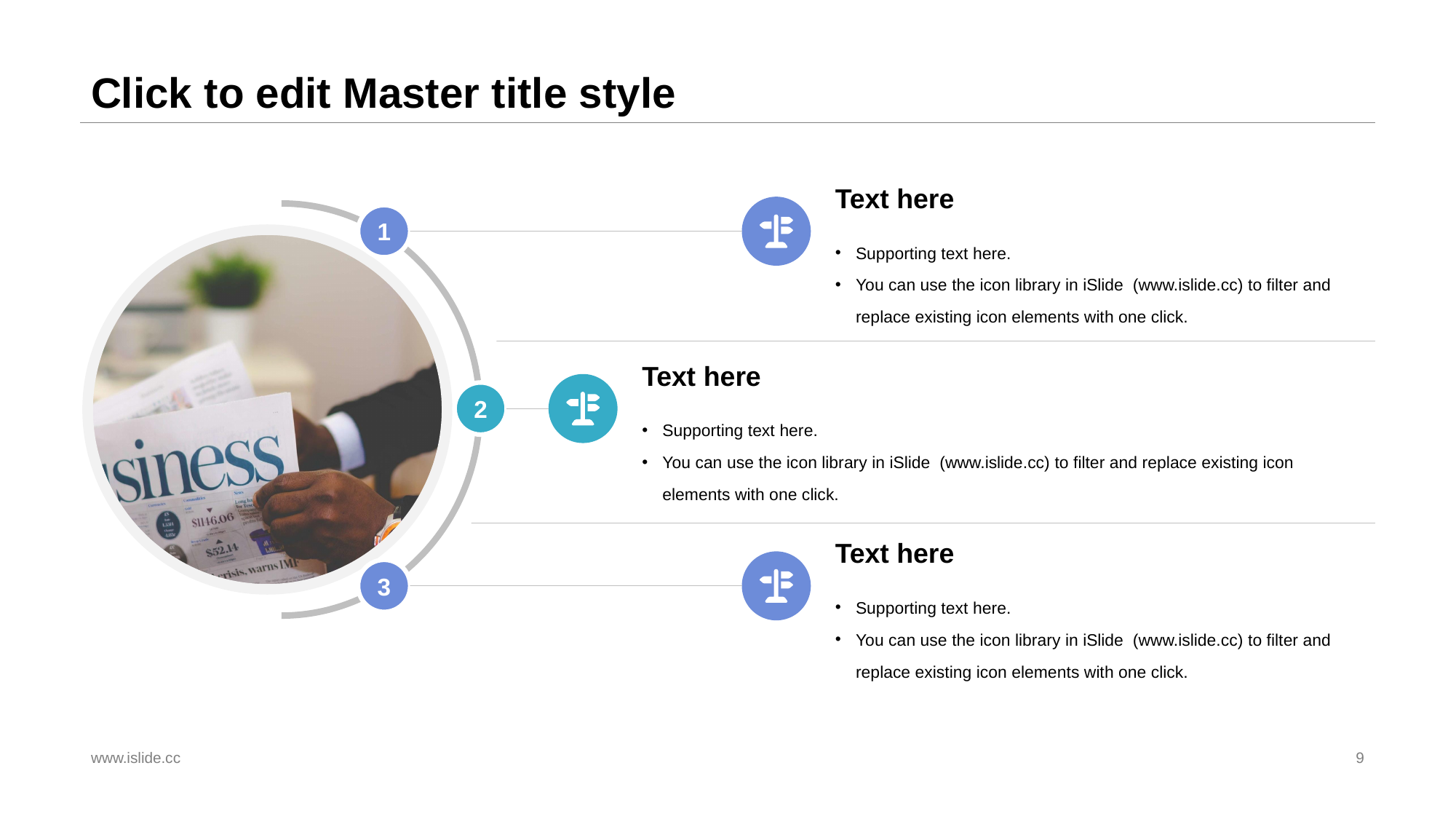

# Click to edit Master title style
Text here

Supporting text here.
You can use the icon library in iSlide  (www.islide.cc) to filter and replace existing icon elements with one click.

1

Text here

Supporting text here.
You can use the icon library in iSlide  (www.islide.cc) to filter and replace existing icon elements with one click.
2
Text here

Supporting text here.
You can use the icon library in iSlide  (www.islide.cc) to filter and replace existing icon elements with one click.
3
www.islide.cc
9